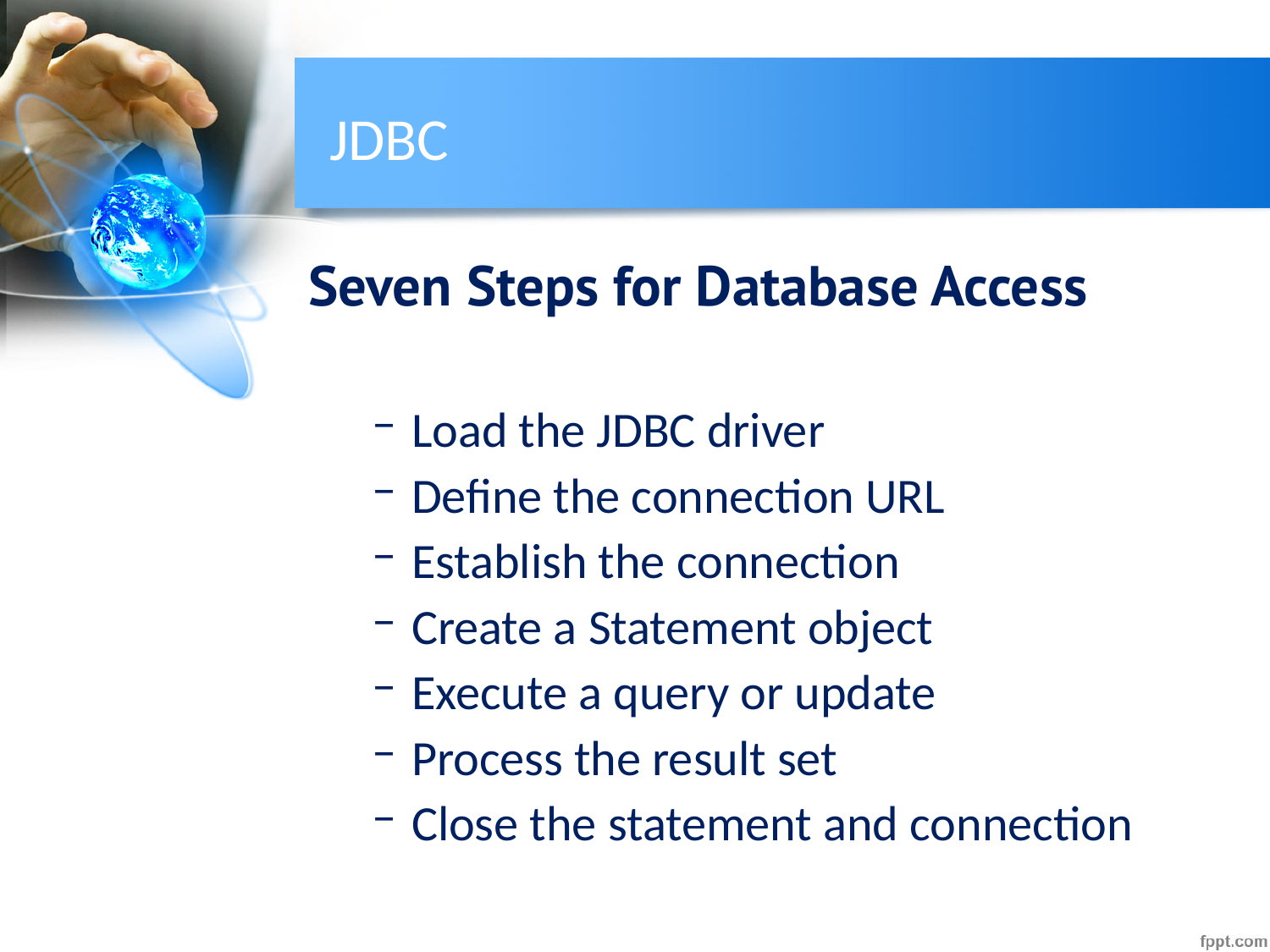

# JDBC
Seven Steps for Database Access

Load the JDBC driver
Define the connection URL
Establish the connection
Create a Statement object
Execute a query or update
Process the result set
Close the statement and connection